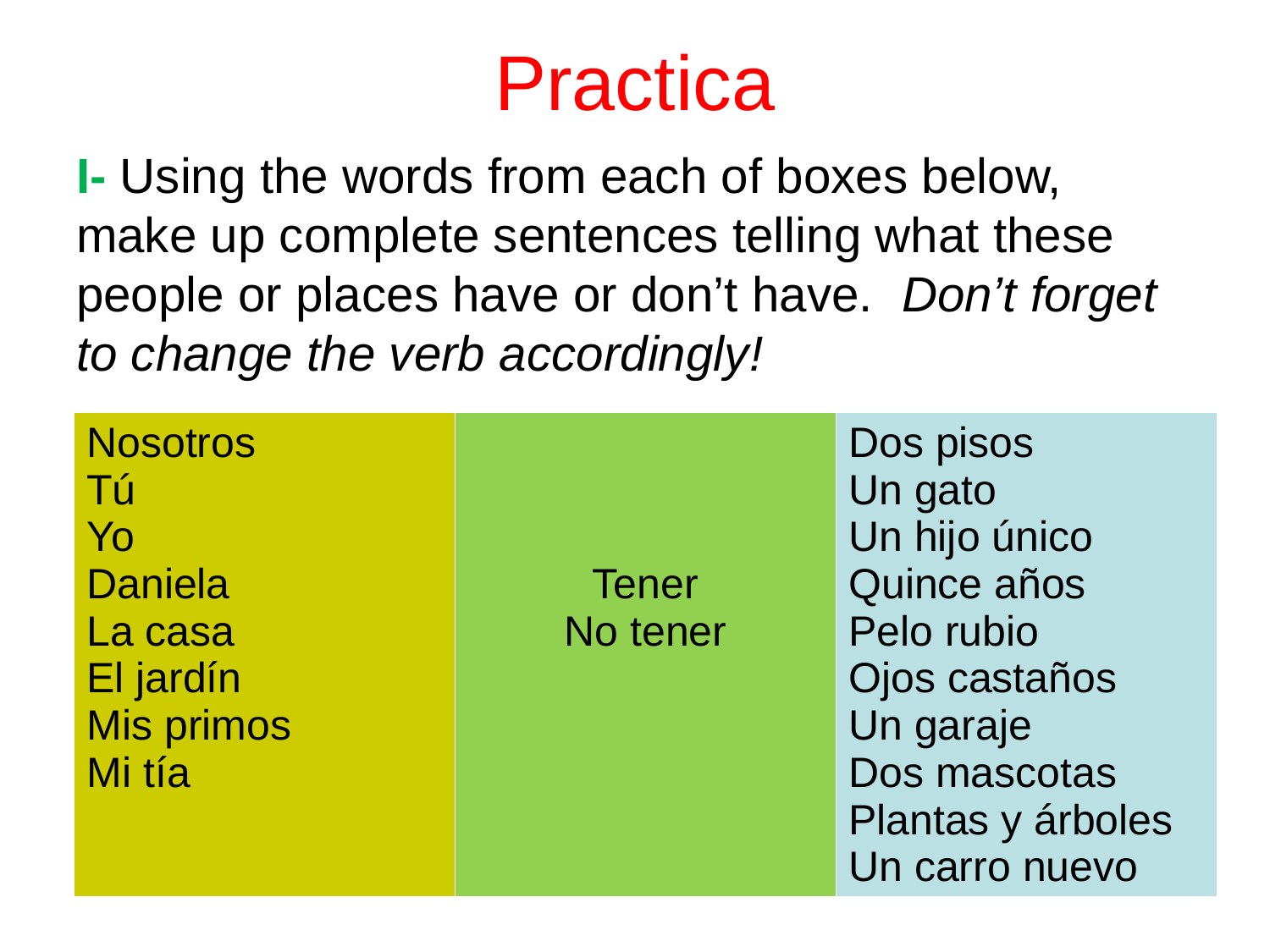

# Practica
I- Using the words from each of boxes below, make up complete sentences telling what these people or places have or don’t have.  Don’t forget to change the verb accordingly!
| Nosotros Tú Yo Daniela La casa El jardín Mis primos Mi tía | Tener No tener | Dos pisos Un gato Un hijo único Quince años Pelo rubio Ojos castaños Un garaje Dos mascotas Plantas y árboles Un carro nuevo |
| --- | --- | --- |